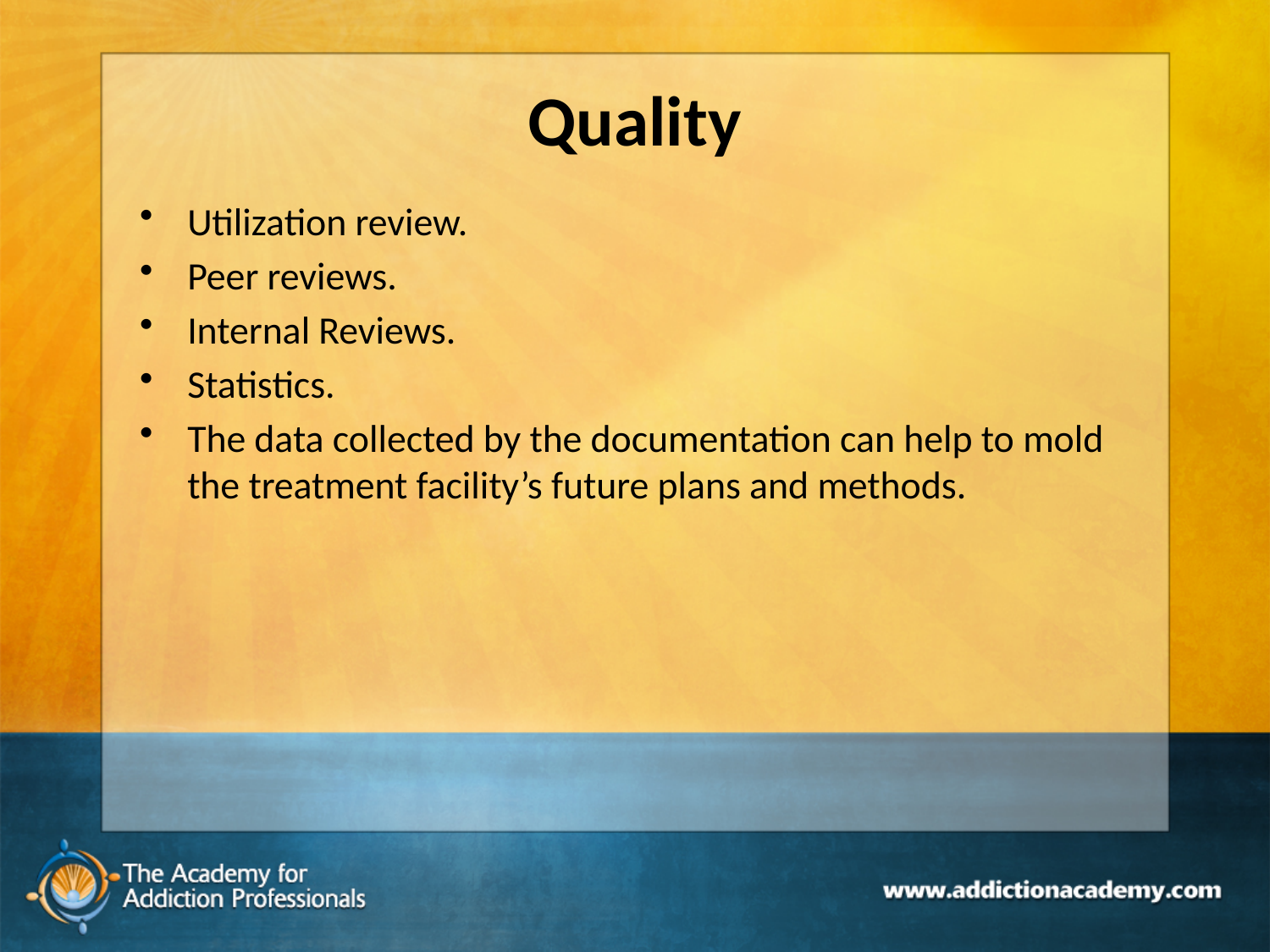

# Quality
Utilization review.
Peer reviews.
Internal Reviews.
Statistics.
The data collected by the documentation can help to mold the treatment facility’s future plans and methods.